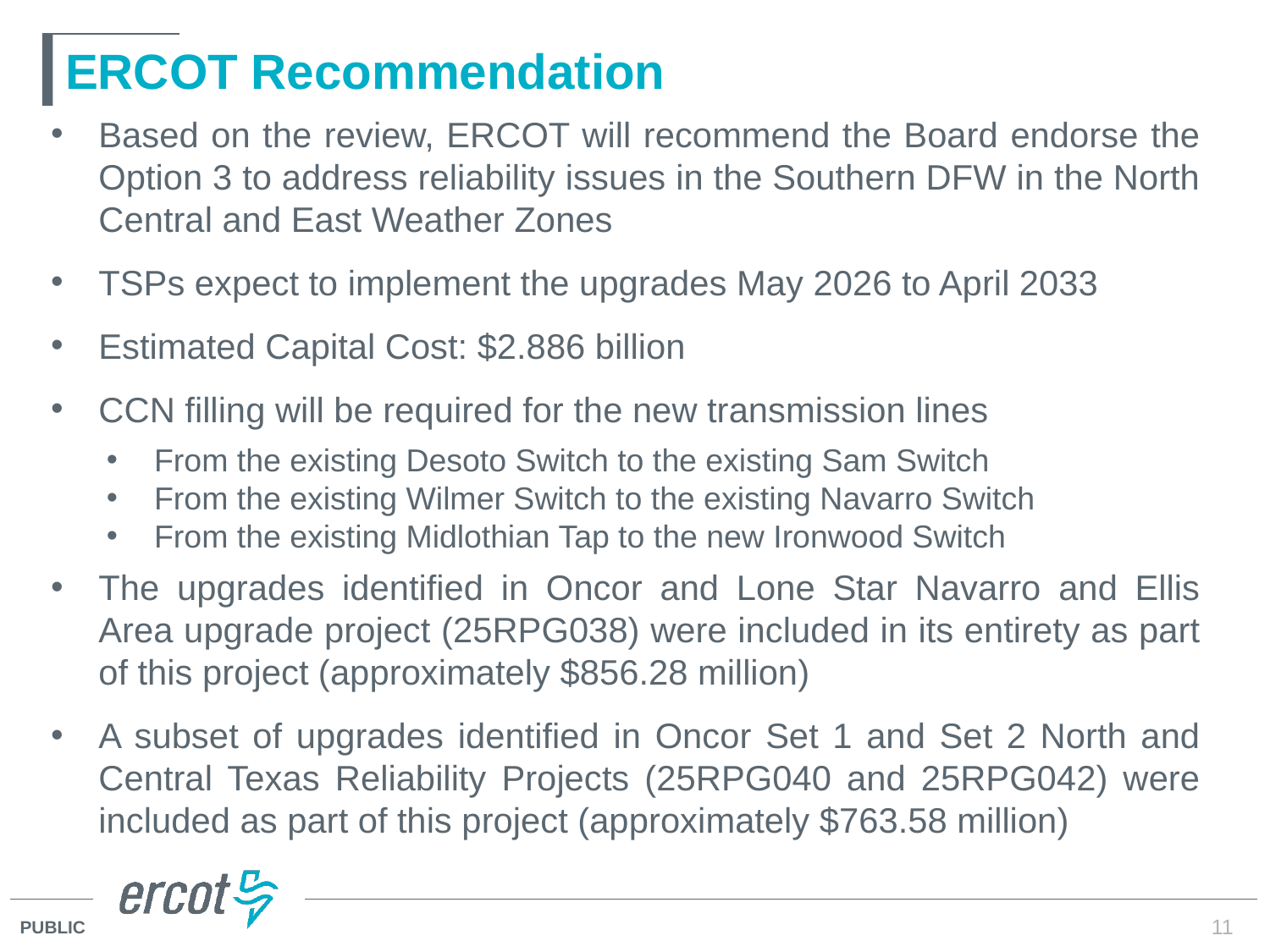

# ERCOT Recommendation
Based on the review, ERCOT will recommend the Board endorse the Option 3 to address reliability issues in the Southern DFW in the North Central and East Weather Zones
TSPs expect to implement the upgrades May 2026 to April 2033
Estimated Capital Cost: $2.886 billion
CCN filling will be required for the new transmission lines
From the existing Desoto Switch to the existing Sam Switch
From the existing Wilmer Switch to the existing Navarro Switch
From the existing Midlothian Tap to the new Ironwood Switch
The upgrades identified in Oncor and Lone Star Navarro and Ellis Area upgrade project (25RPG038) were included in its entirety as part of this project (approximately $856.28 million)
A subset of upgrades identified in Oncor Set 1 and Set 2 North and Central Texas Reliability Projects (25RPG040 and 25RPG042) were included as part of this project (approximately $763.58 million)

11